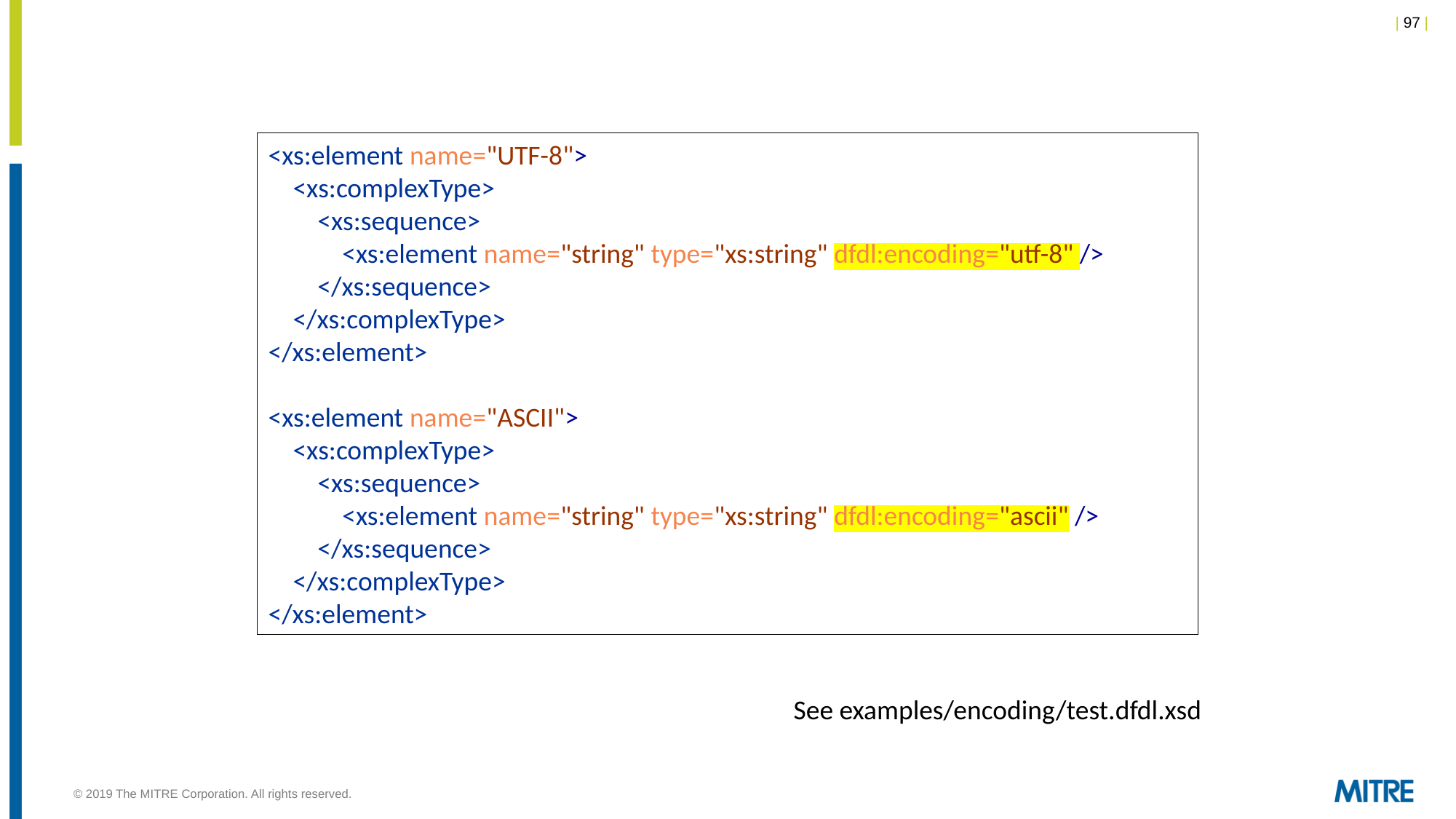

<xs:element name="UTF-8">
    <xs:complexType>
        <xs:sequence>
            <xs:element name="string" type="xs:string" dfdl:encoding="utf-8" />
        </xs:sequence>
    </xs:complexType>
</xs:element>
<xs:element name="ASCII">
    <xs:complexType>
        <xs:sequence>
            <xs:element name="string" type="xs:string" dfdl:encoding="ascii" />
        </xs:sequence>
    </xs:complexType>
</xs:element>
See examples/encoding/test.dfdl.xsd
© 2019 The MITRE Corporation. All rights reserved.